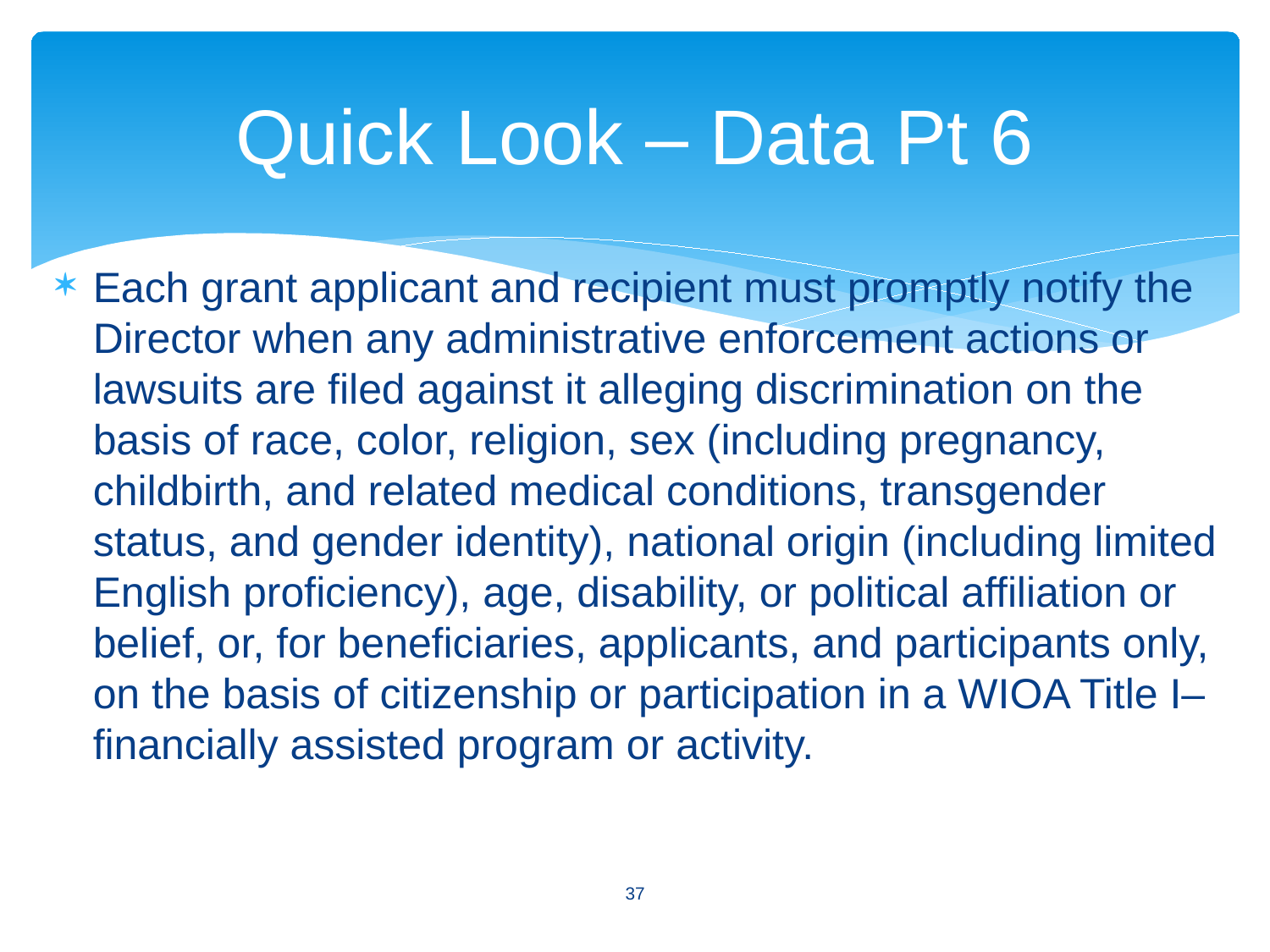

# Quick Look – Data Pt 6
Each grant applicant and recipient must promptly notify the Director when any administrative enforcement actions or lawsuits are filed against it alleging discrimination on the basis of race, color, religion, sex (including pregnancy, childbirth, and related medical conditions, transgender status, and gender identity), national origin (including limited English proficiency), age, disability, or political affiliation or belief, or, for beneficiaries, applicants, and participants only, on the basis of citizenship or participation in a WIOA Title I–financially assisted program or activity.
37